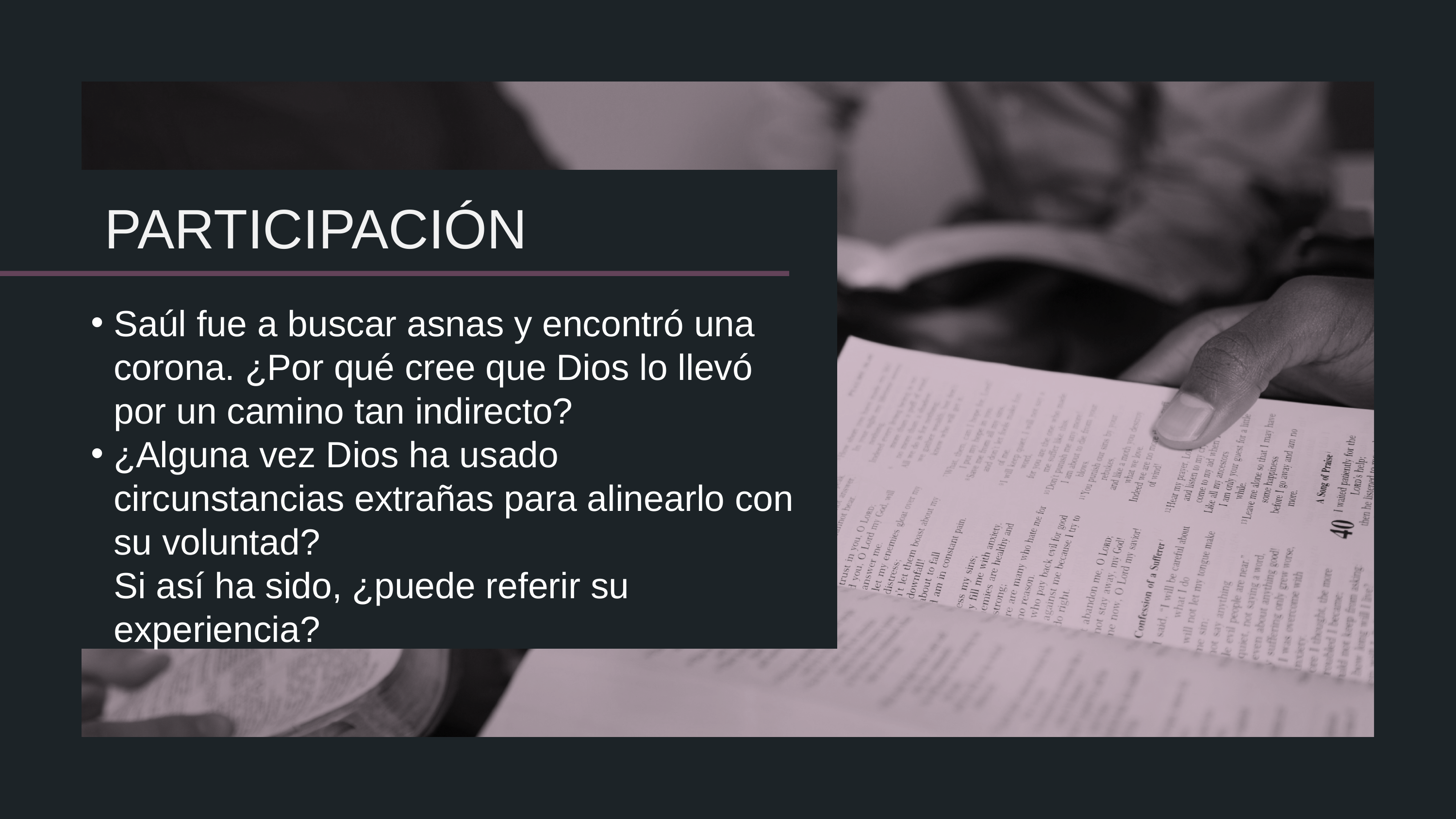

Saúl fue a buscar asnas y encontró una corona. ¿Por qué cree que Dios lo llevó por un camino tan indirecto?
¿Alguna vez Dios ha usado circunstancias extrañas para alinearlo con su voluntad?
Si así ha sido, ¿puede referir su experiencia?